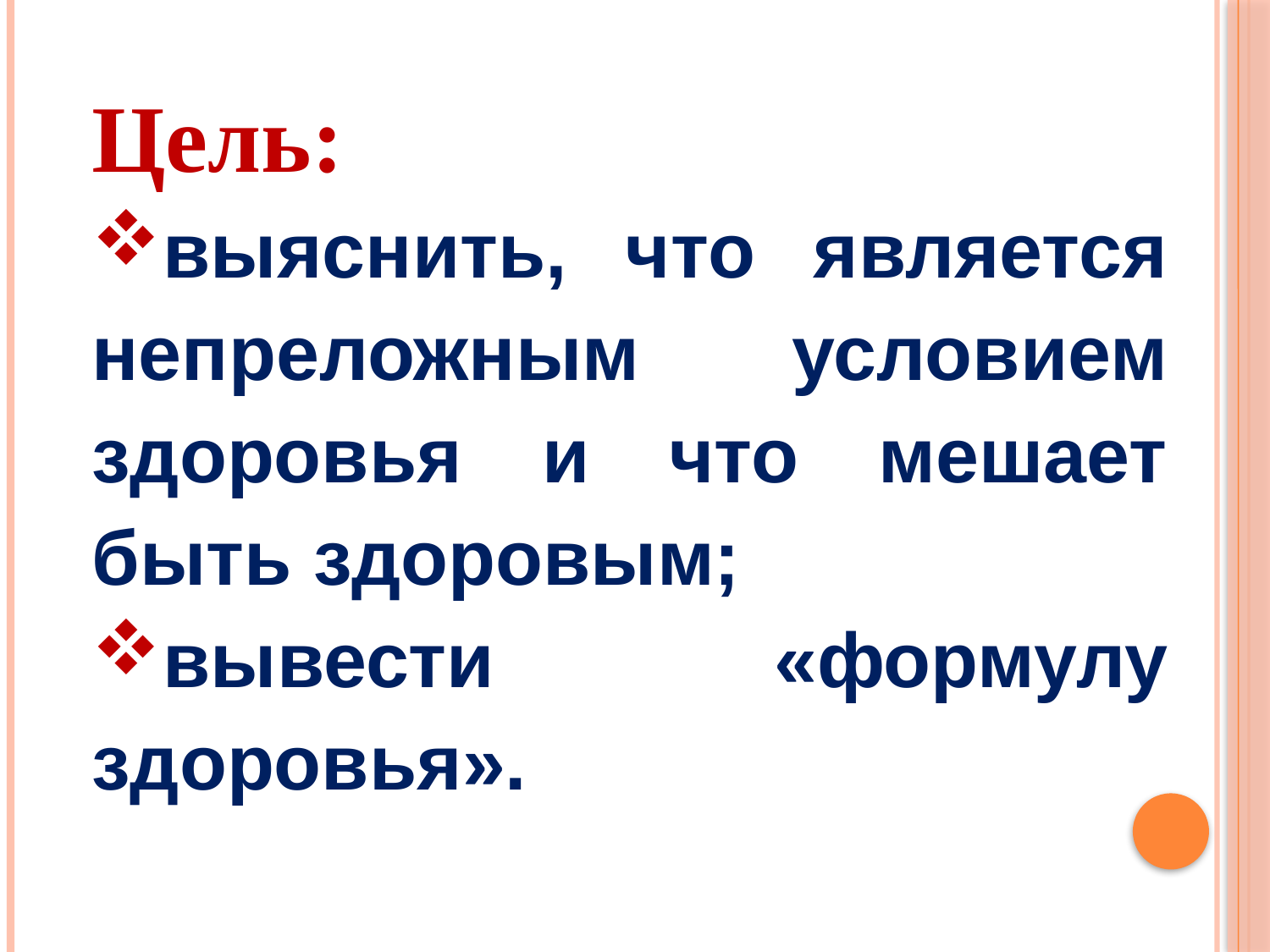

Цель:
выяснить, что является непреложным условием здоровья и что мешает быть здоровым;
вывести «формулу здоровья».